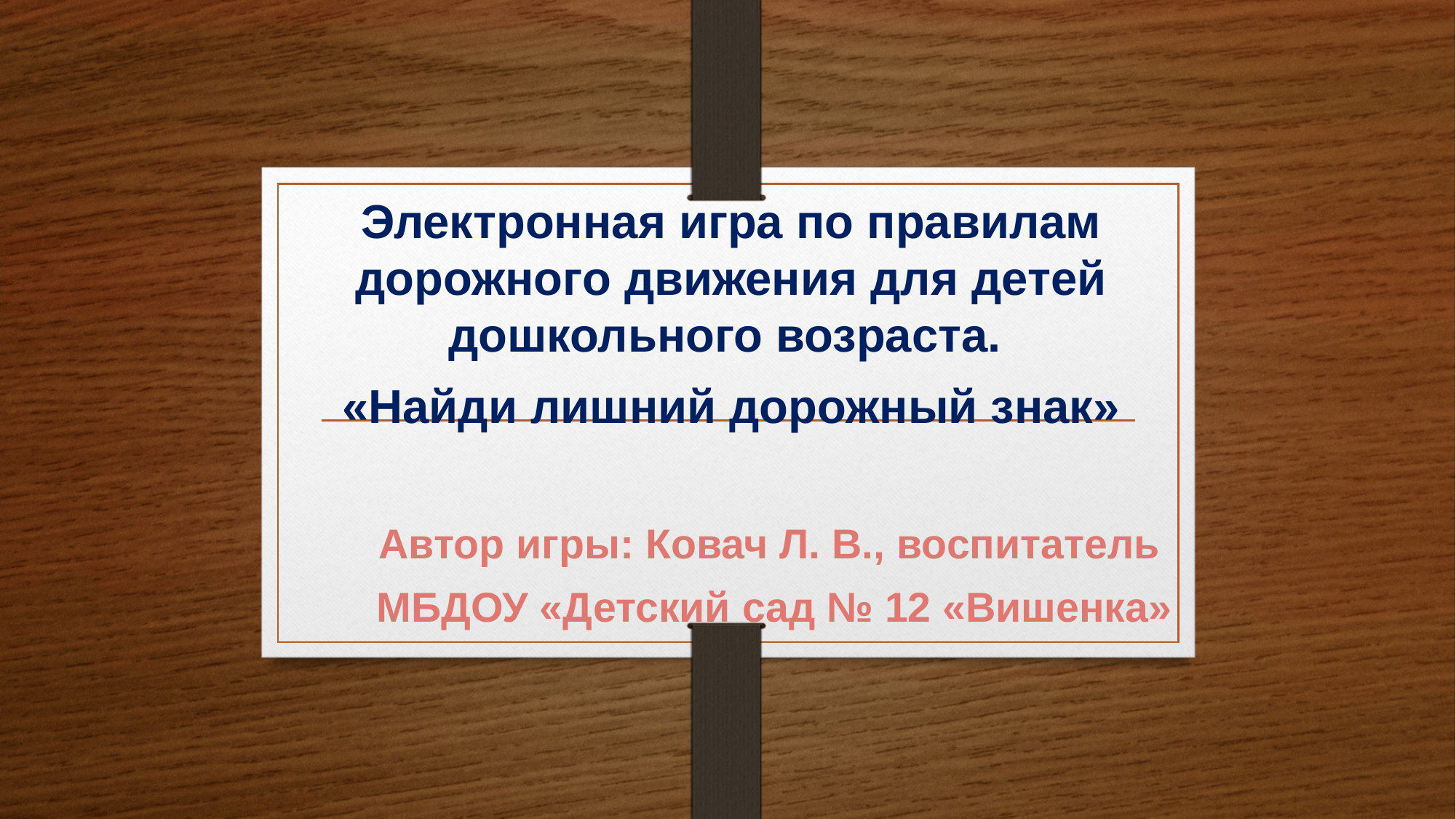

Электронная игра по правилам дорожного движения для детей дошкольного возраста.
«Найди лишний дорожный знак»

Автор игры: Ковач Л. В., воспитатель
МБДОУ «Детский сад № 12 «Вишенка»
#